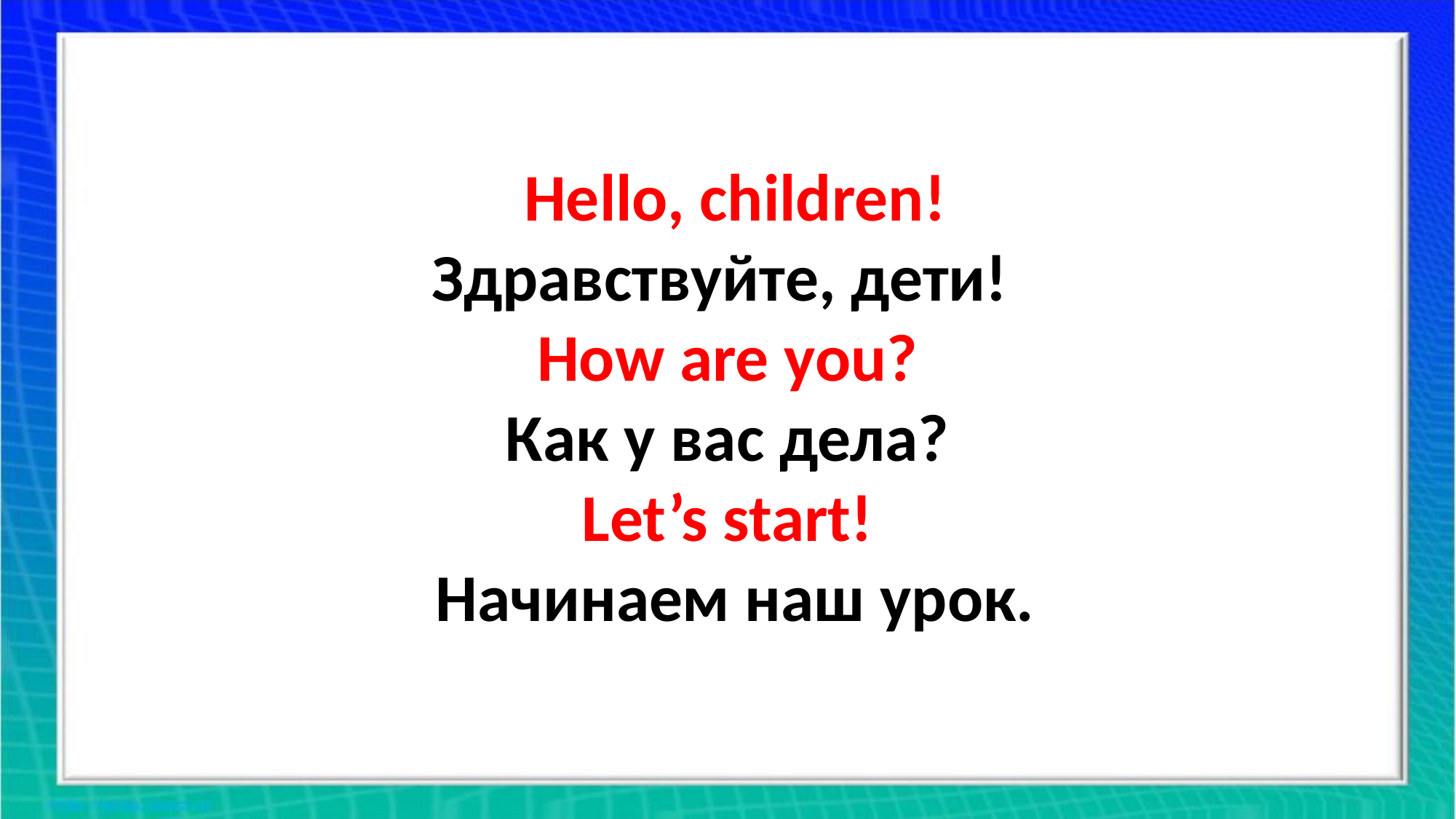

Hello, children!
Здравствуйте, дети!
How are you?
Как у вас дела?
Let’s start!
 Начинаем наш урок.